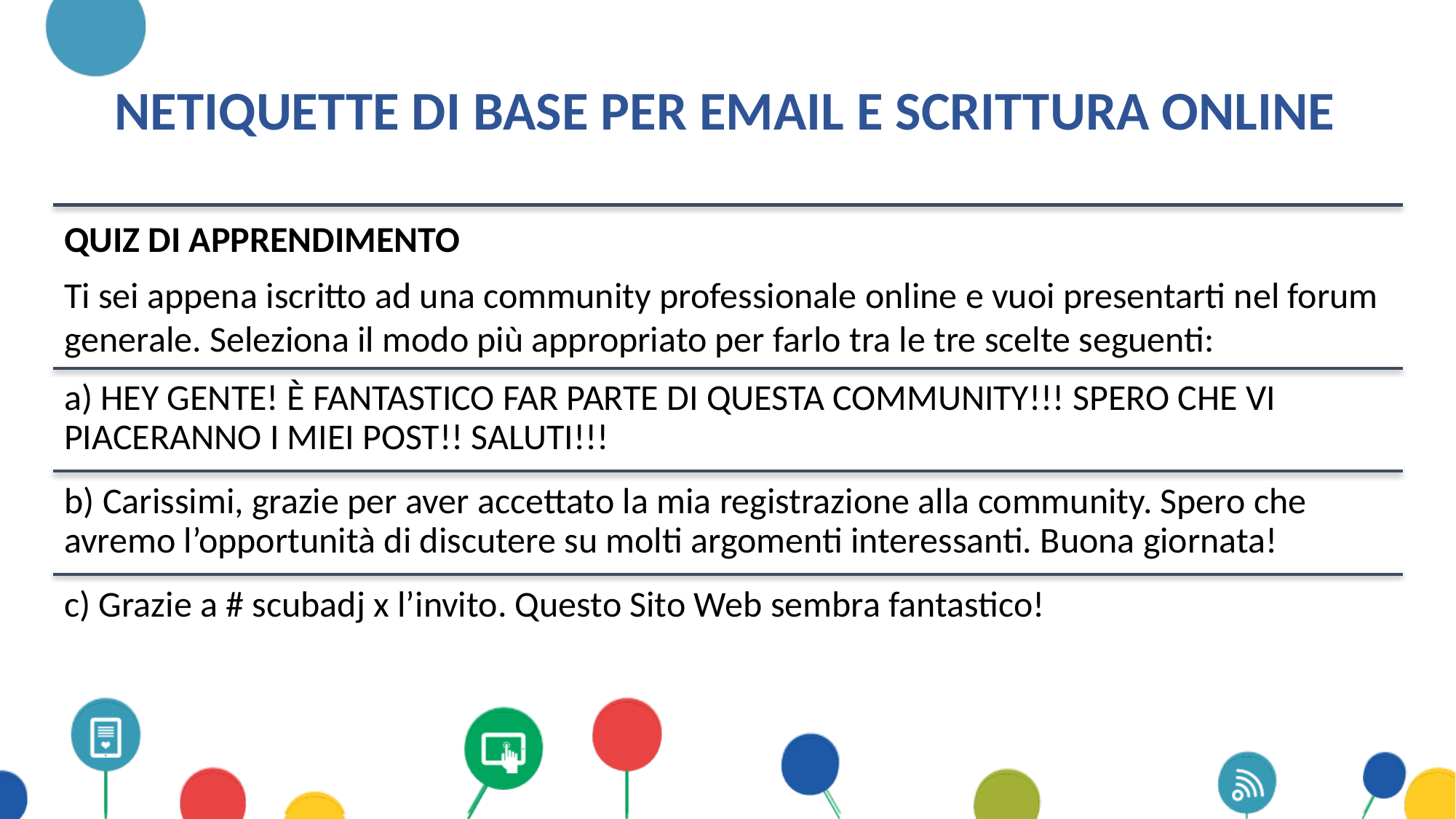

# Netiquette di base per email e scrittura online

QUIZ DI APPRENDIMENTO
Ti sei appena iscritto ad una community professionale online e vuoi presentarti nel forum generale. Seleziona il modo più appropriato per farlo tra le tre scelte seguenti:

a) HEY GENTE! È FANTASTICO FAR PARTE DI QUESTA COMMUNITY!!! SPERO CHE VI PIACERANNO I MIEI POST!! SALUTI!!!

b) Carissimi, grazie per aver accettato la mia registrazione alla community. Spero che avremo l’opportunità di discutere su molti argomenti interessanti. Buona giornata!

c) Grazie a # scubadj x l’invito. Questo Sito Web sembra fantastico!